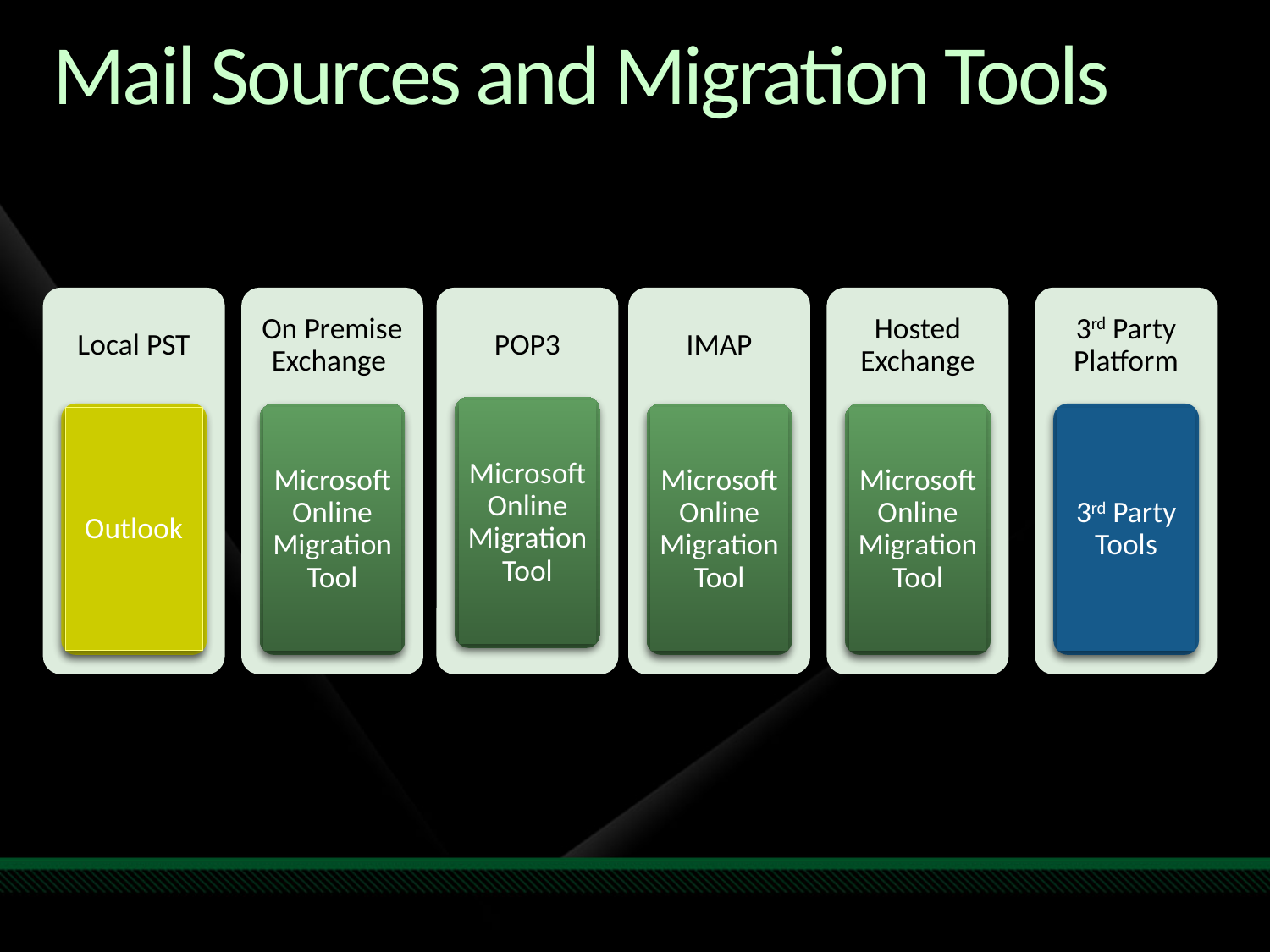

# Mail Sources and Migration Tools

Local PST

On Premise Exchange

POP3

IMAP

Hosted Exchange

3rd Party Platform

Microsoft Online Migration Tool

Outlook

Microsoft Online Migration Tool

Microsoft Online Migration Tool

Microsoft Online Migration Tool

3rd Party Tools